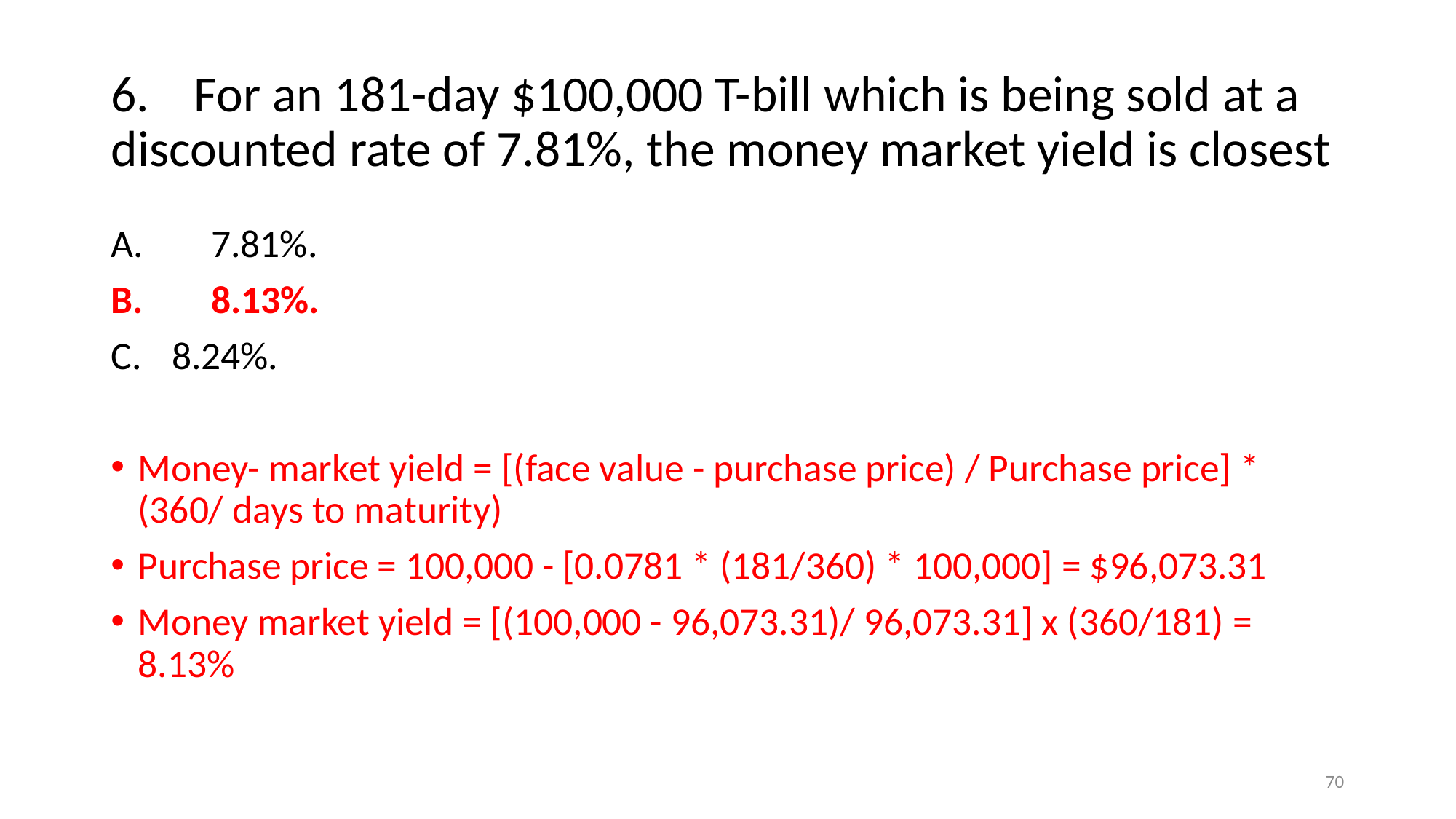

# 6.	For an 181-day $100,000 T-bill which is being sold at a discounted rate of 7.81%, the money market yield is closest
A.	7.81%.
B.	8.13%.
8.24%.

Money- market yield = [(face value - purchase price) / Purchase price] * (360/ days to maturity)
Purchase price = 100,000 - [0.0781 * (181/360) * 100,000] = $96,073.31
Money market yield = [(100,000 - 96,073.31)/ 96,073.31] x (360/181) = 8.13%
70